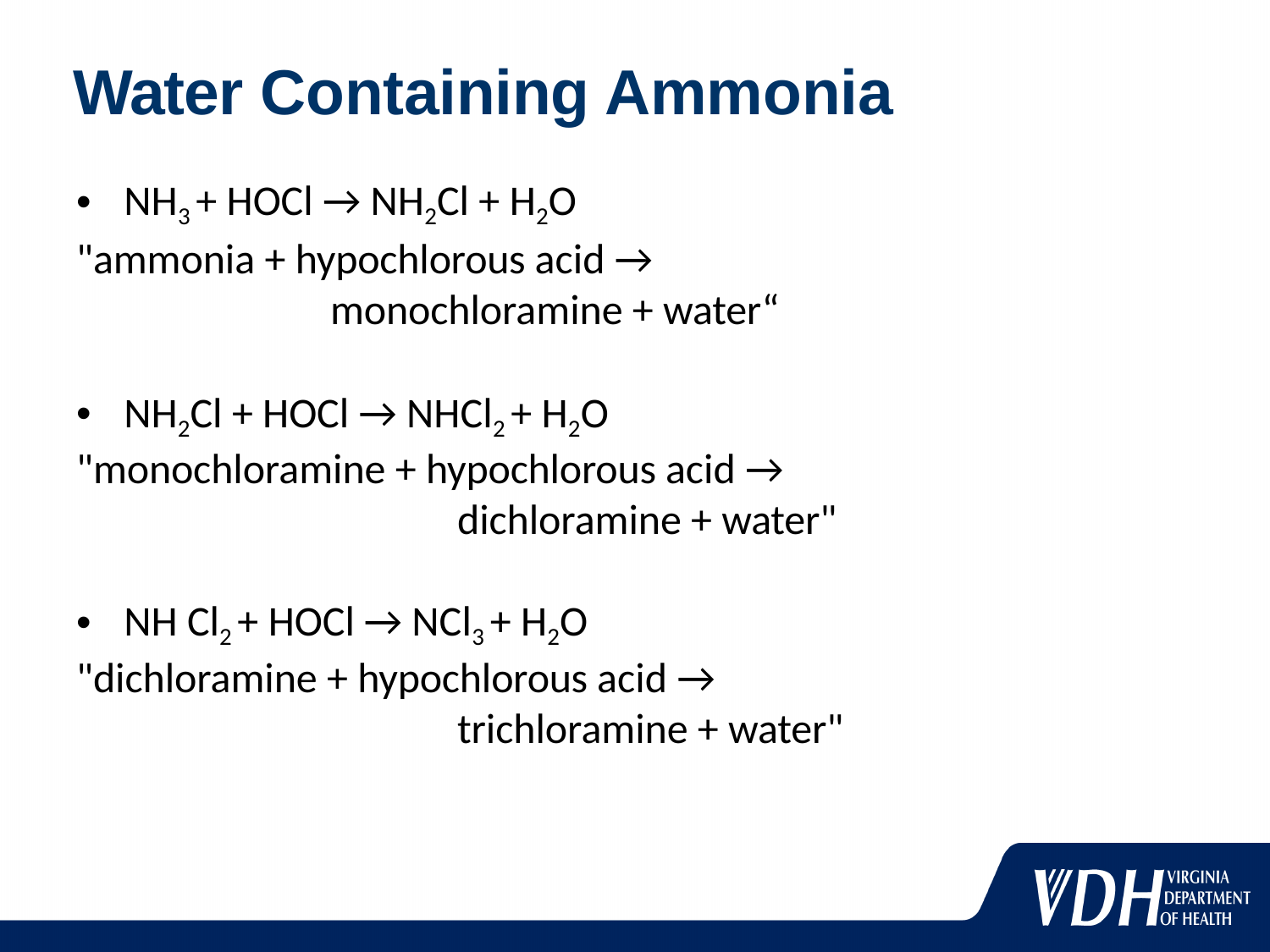

# Water Containing Ammonia
NH3 + HOCl → NH2Cl + H2O
"ammonia + hypochlorous acid → 					monochloramine + water“

NH2Cl + HOCl → NHCl2 + H2O
"monochloramine + hypochlorous acid → 						dichloramine + water"

NH Cl2 + HOCl → NCl3 + H2O
"dichloramine + hypochlorous acid → 						trichloramine + water"